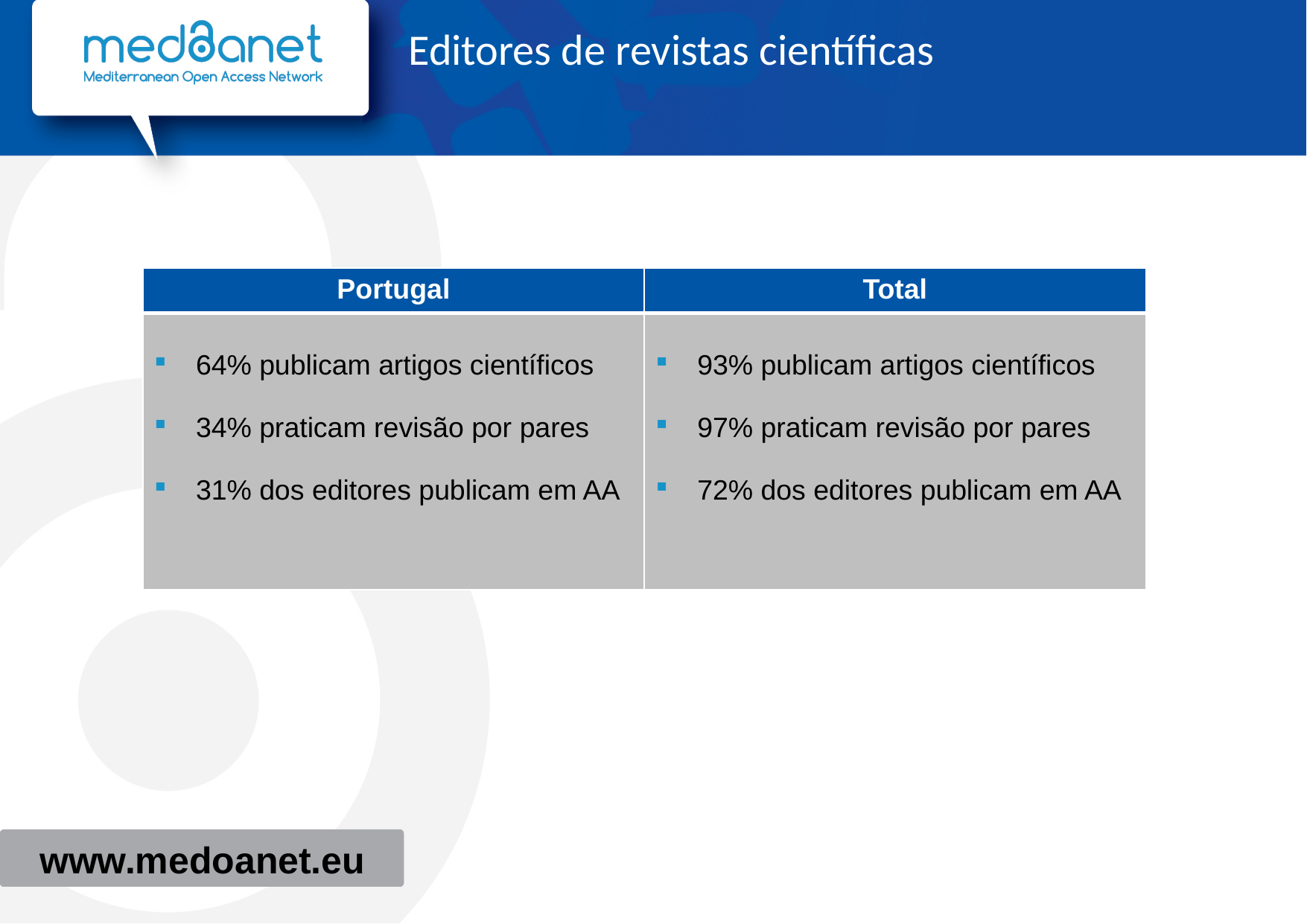

# Editores de revistas científicas
| Portugal | Total |
| --- | --- |
| 64% publicam artigos científicos 34% praticam revisão por pares 31% dos editores publicam em AA | 93% publicam artigos científicos 97% praticam revisão por pares 72% dos editores publicam em AA |
www.medoanet.eu